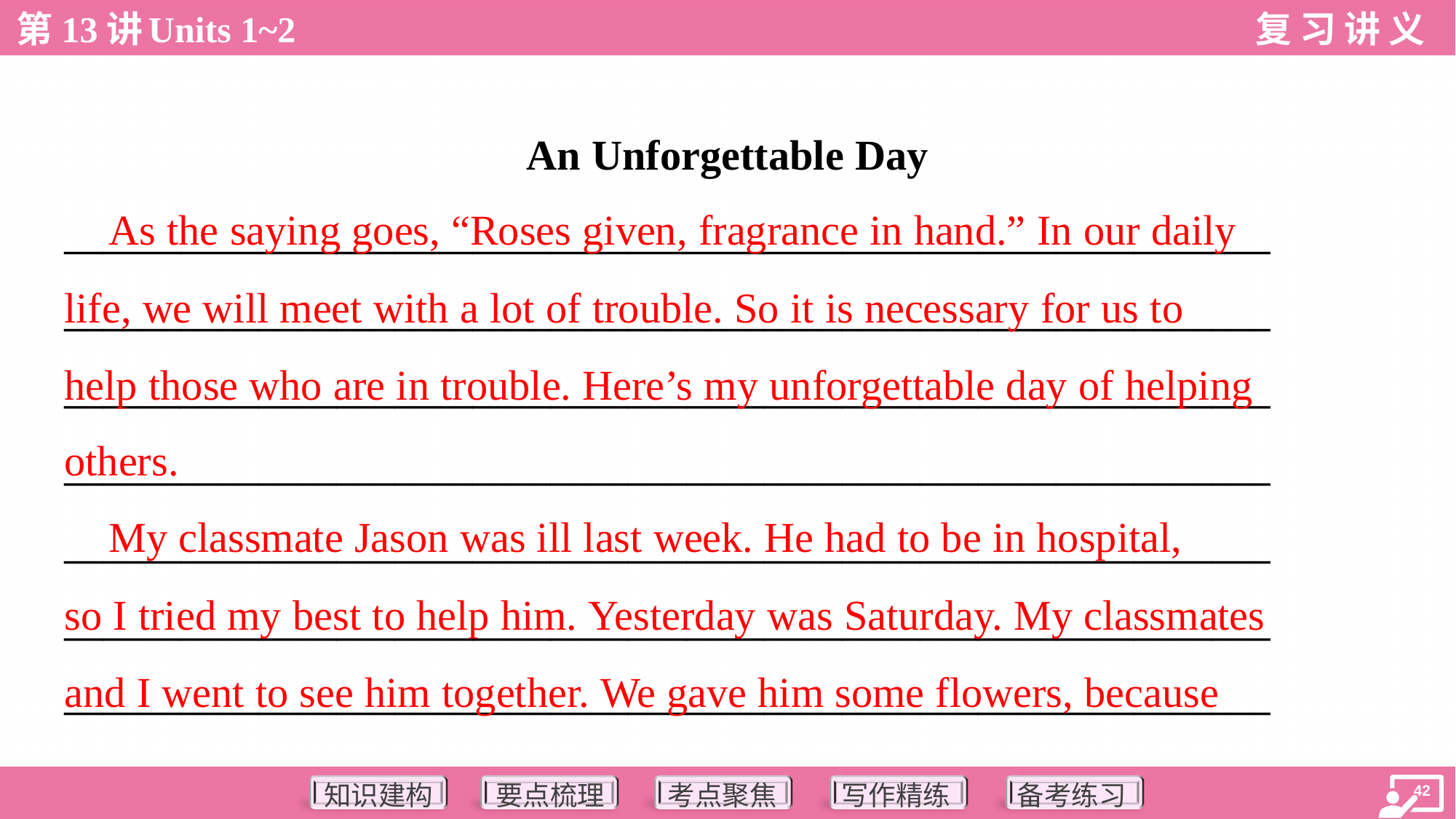

An Unforgettable Day
    As the saying goes, “Roses given, fragrance in hand.” In our daily
life, we will meet with a lot of trouble. So it is necessary for us to
help those who are in trouble. Here’s my unforgettable day of helping
others.
______________________________________________________________
______________________________________________________________
______________________________________________________________
______________________________________________________________
______________________________________________________________
______________________________________________________________
______________________________________________________________
    My classmate Jason was ill last week. He had to be in hospital,
so I tried my best to help him. Yesterday was Saturday. My classmates
and I went to see him together. We gave him some flowers, because